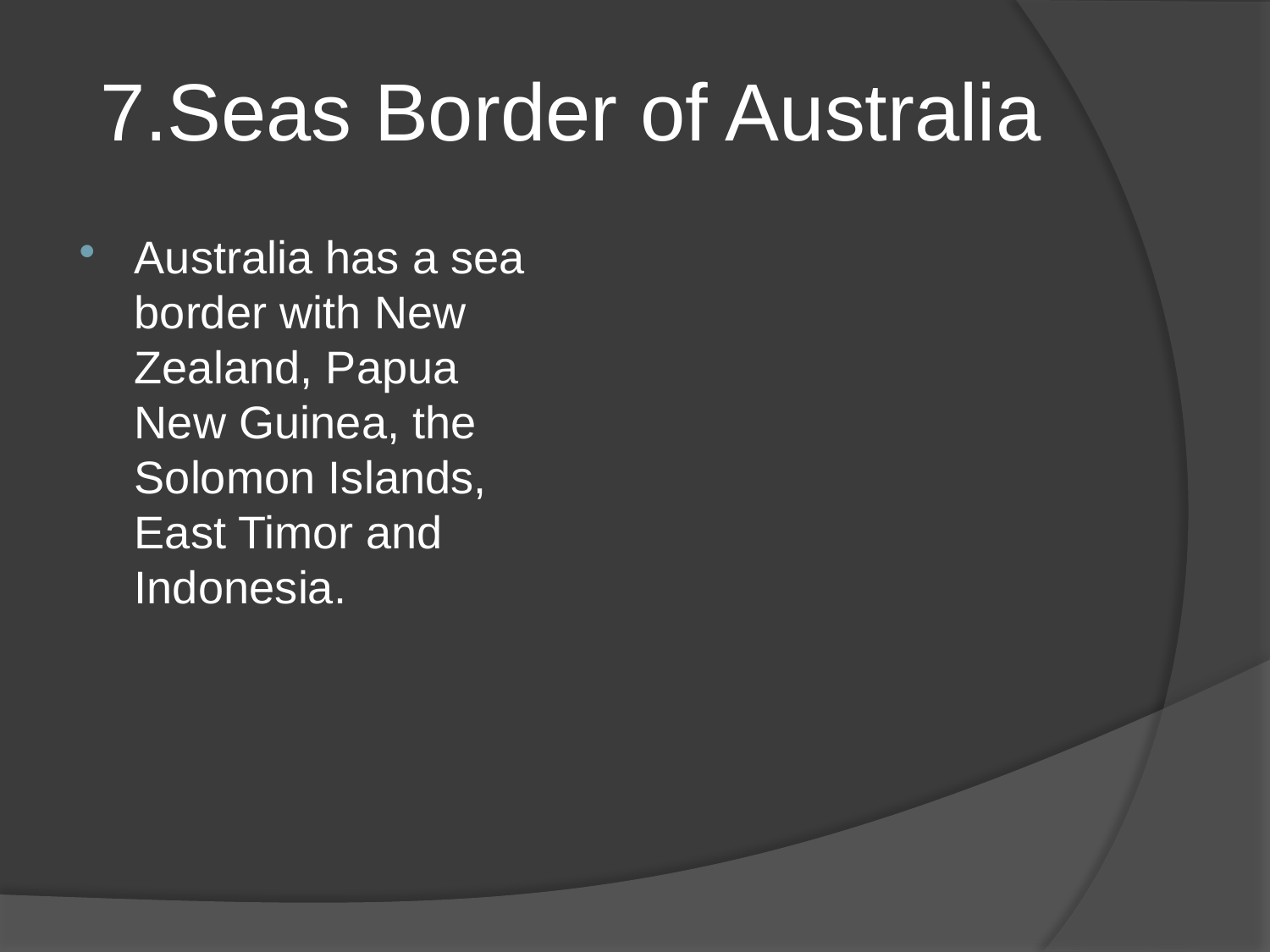

# 7.Seas Border of Australia
Australia has a sea border with New Zealand, Papua New Guinea, the Solomon Islands, East Timor and Indonesia.